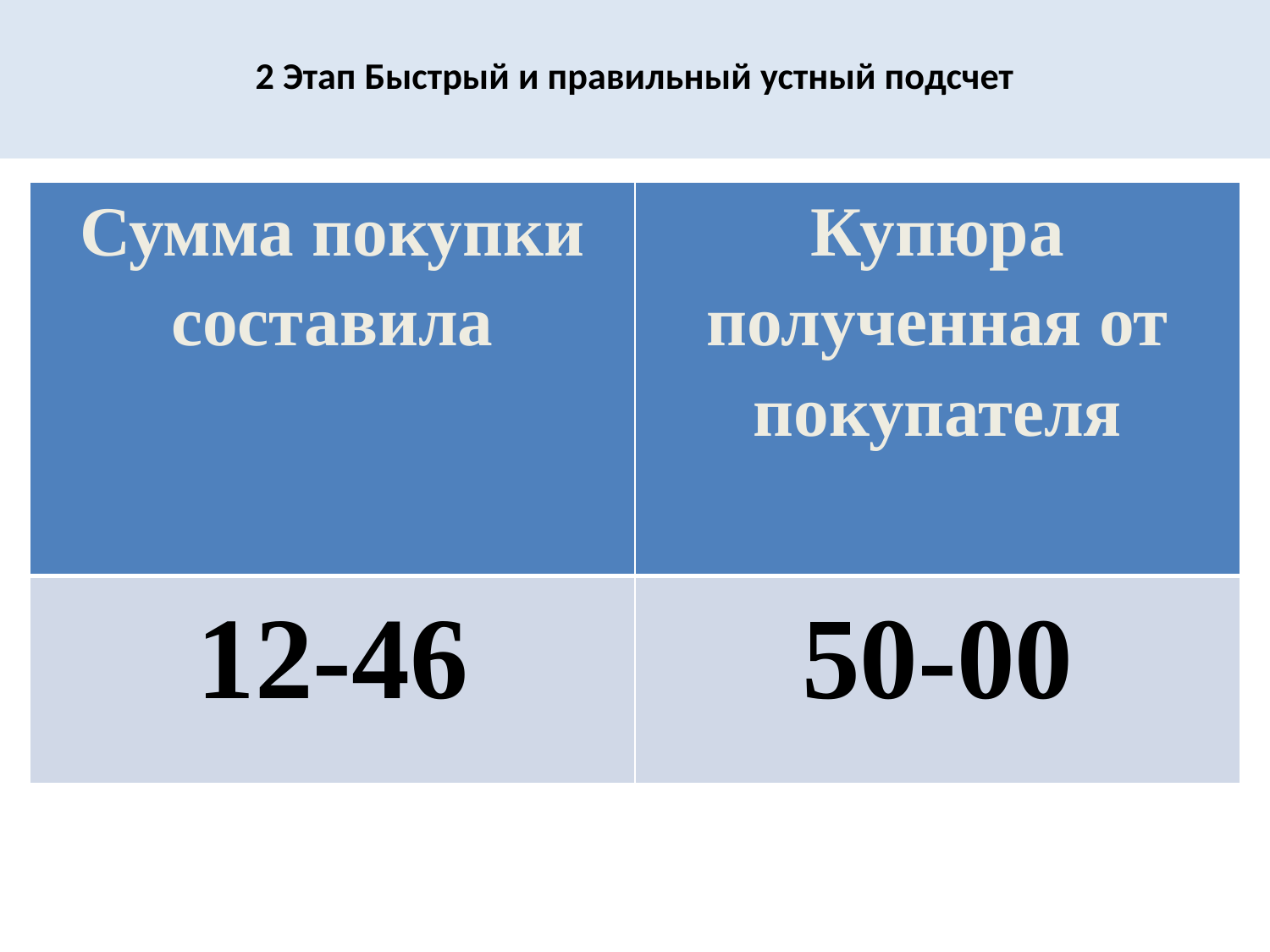

# 2 Этап Быстрый и правильный устный подсчет
| Сумма покупки составила | Купюра полученная от покупателя |
| --- | --- |
| 12-46 | 50-00 |